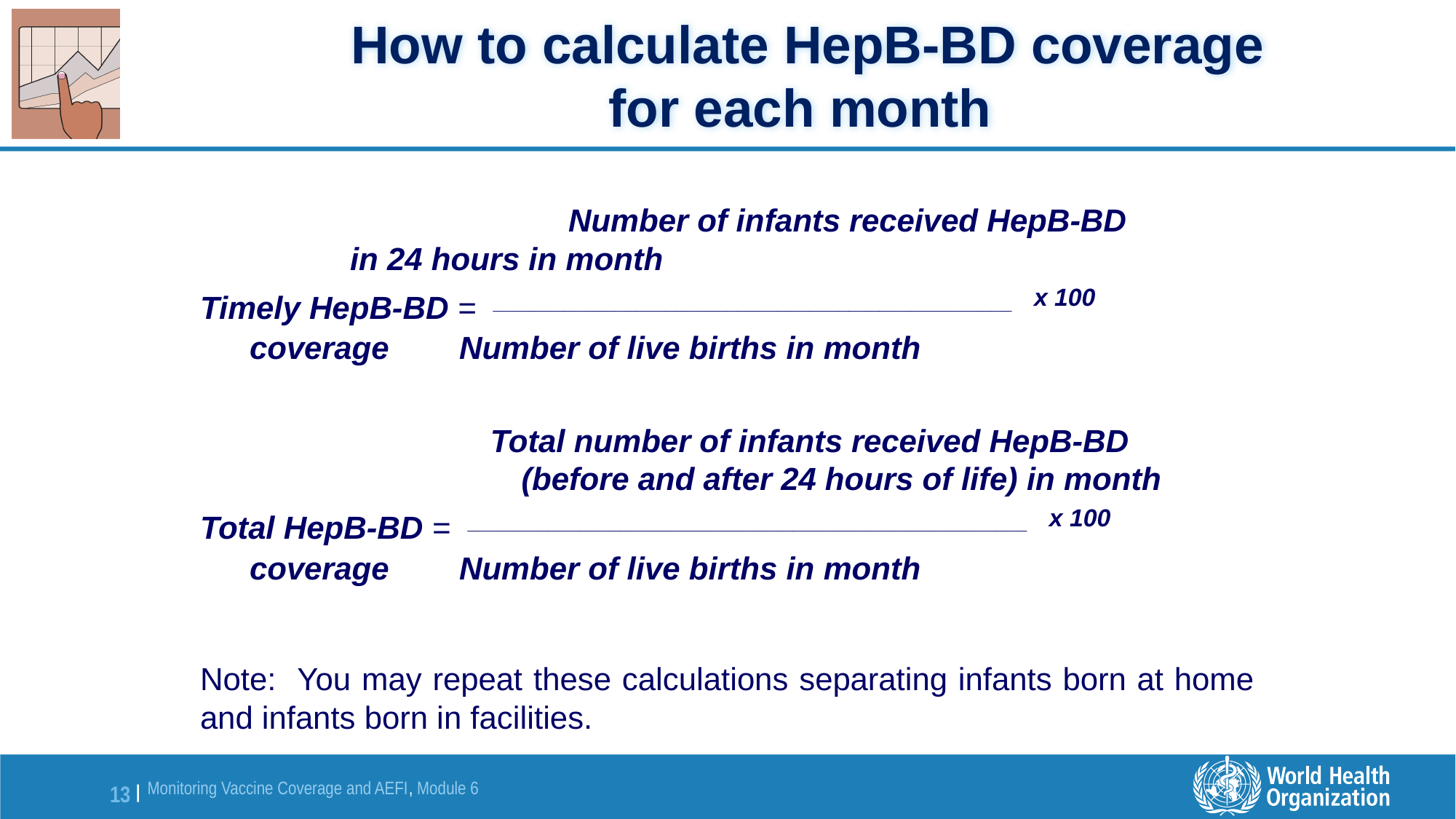

# How to calculate HepB-BD coverage for each month

 				Number of infants received HepB-BD
		in 24 hours in month
Timely HepB-BD =  ___________________________________________________    x 100
 	 coverage 	Number of live births in month
	                            Total number of infants received HepB-BD
			       (before and after 24 hours of life) in month
Total HepB-BD =  _______________________________________________________    x 100
 	 coverage 	Number of live births in month
Note:  You may repeat these calculations separating infants born at home and infants born in facilities.